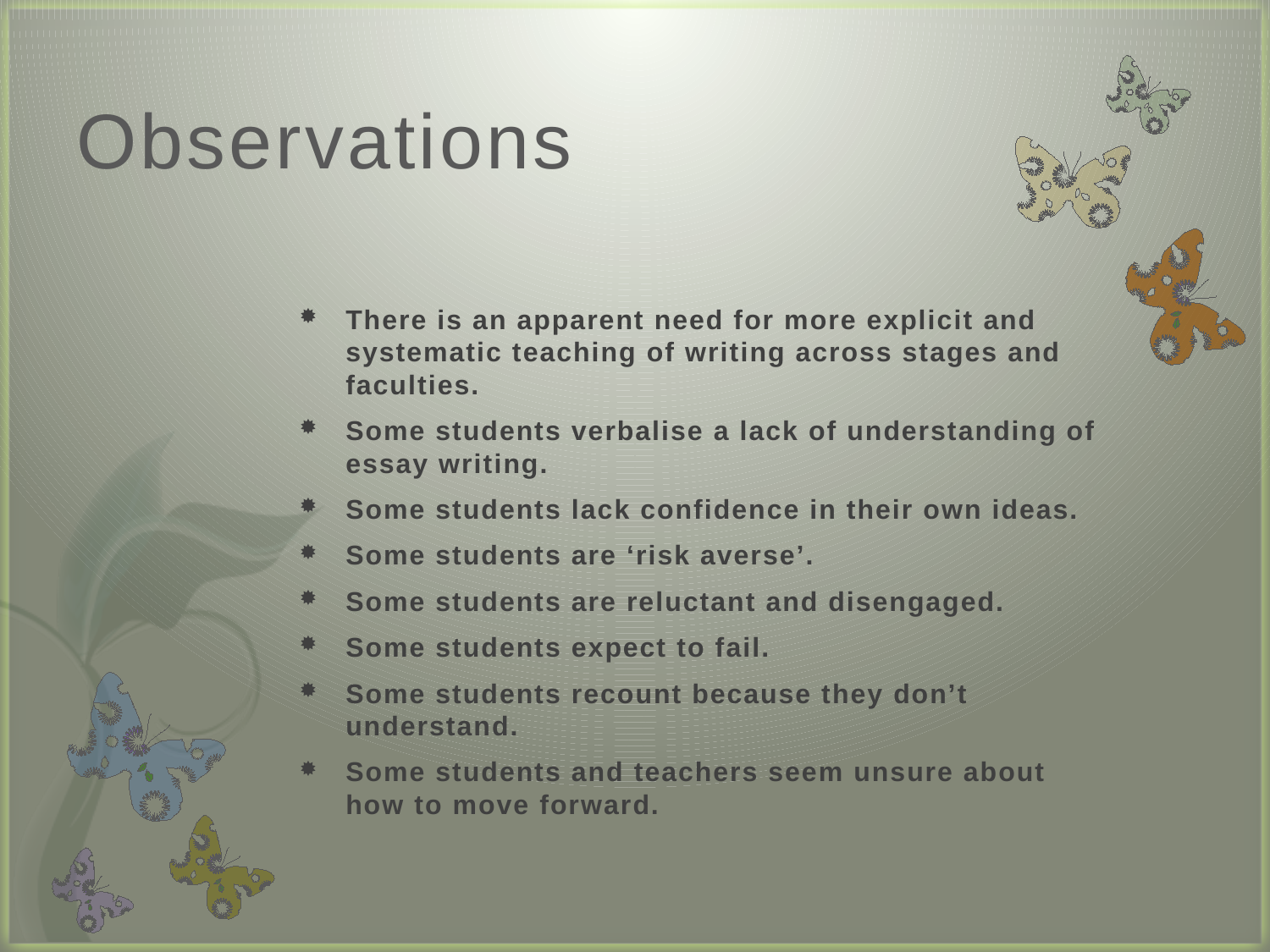

# Observations
There is an apparent need for more explicit and systematic teaching of writing across stages and faculties.
Some students verbalise a lack of understanding of essay writing.
Some students lack confidence in their own ideas.
Some students are ‘risk averse’.
Some students are reluctant and disengaged.
Some students expect to fail.
Some students recount because they don’t understand.
Some students and teachers seem unsure about how to move forward.